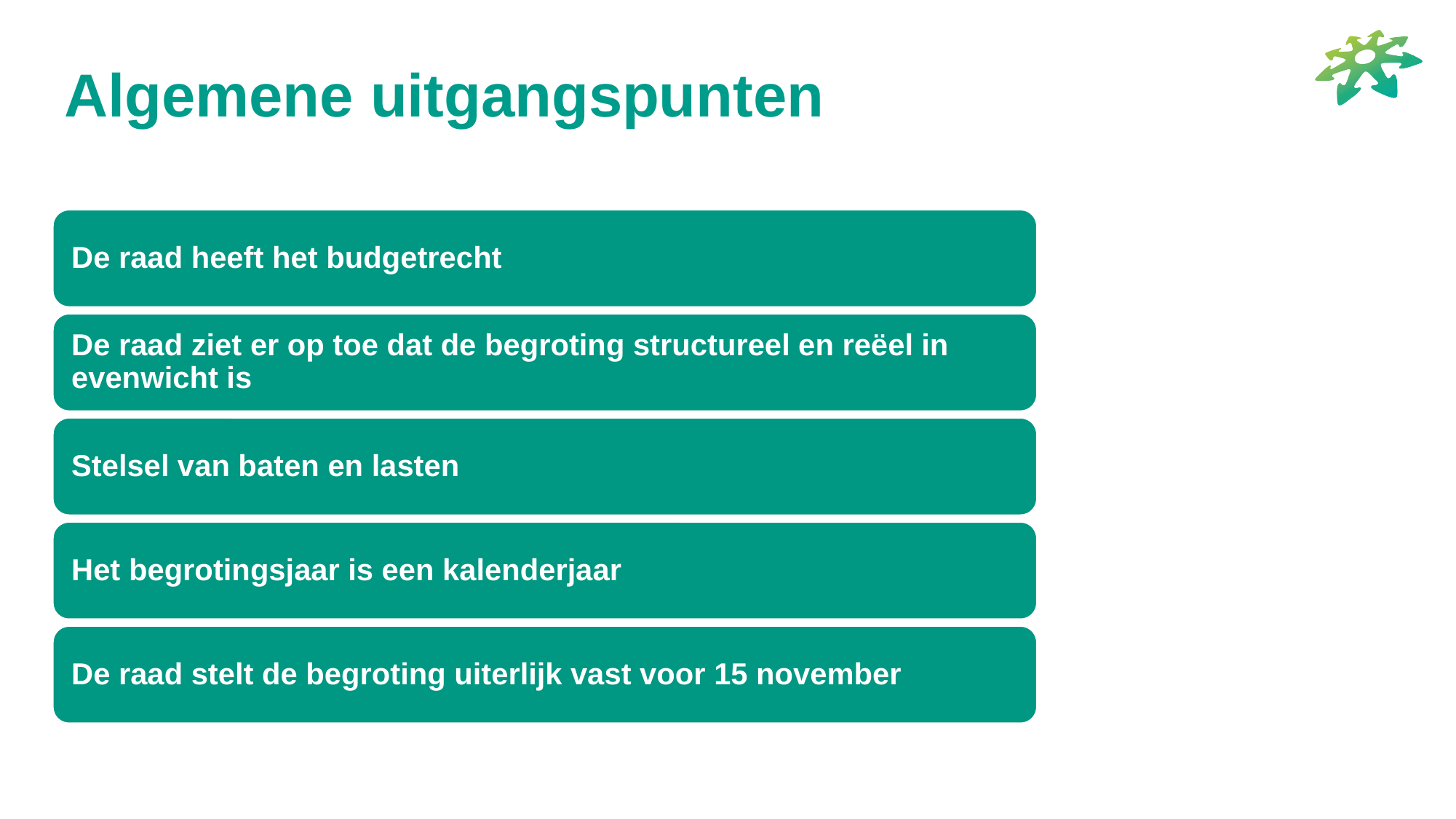

# Algemene uitgangspunten
De raad heeft het budgetrecht
De raad ziet er op toe dat de begroting structureel en reëel in evenwicht is
Stelsel van baten en lasten
Het begrotingsjaar is een kalenderjaar
De raad stelt de begroting uiterlijk vast voor 15 november